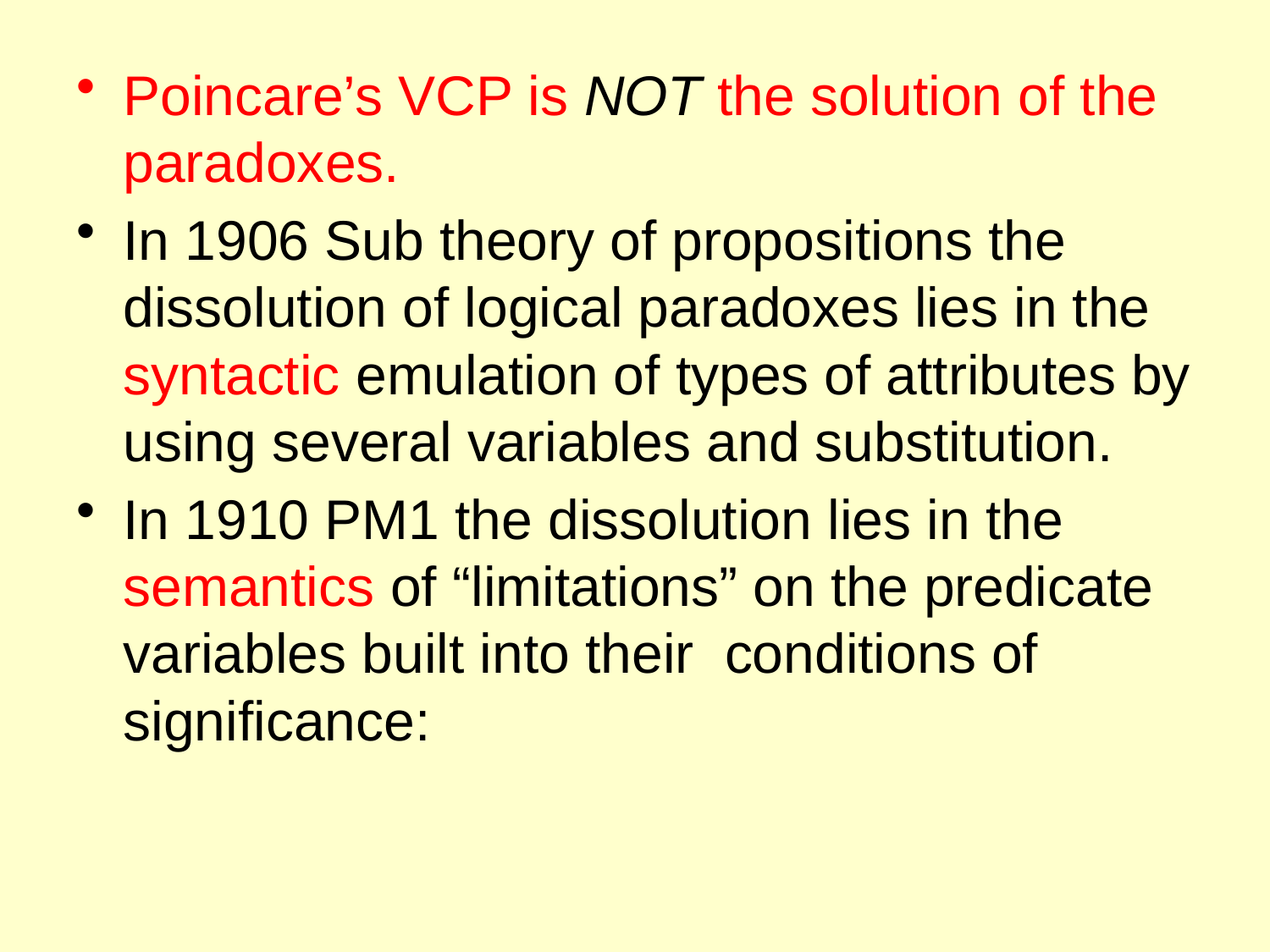

Poincare’s VCP is NOT the solution of the paradoxes.
In 1906 Sub theory of propositions the dissolution of logical paradoxes lies in the syntactic emulation of types of attributes by using several variables and substitution.
In 1910 PM1 the dissolution lies in the semantics of “limitations” on the predicate variables built into their  conditions of significance: